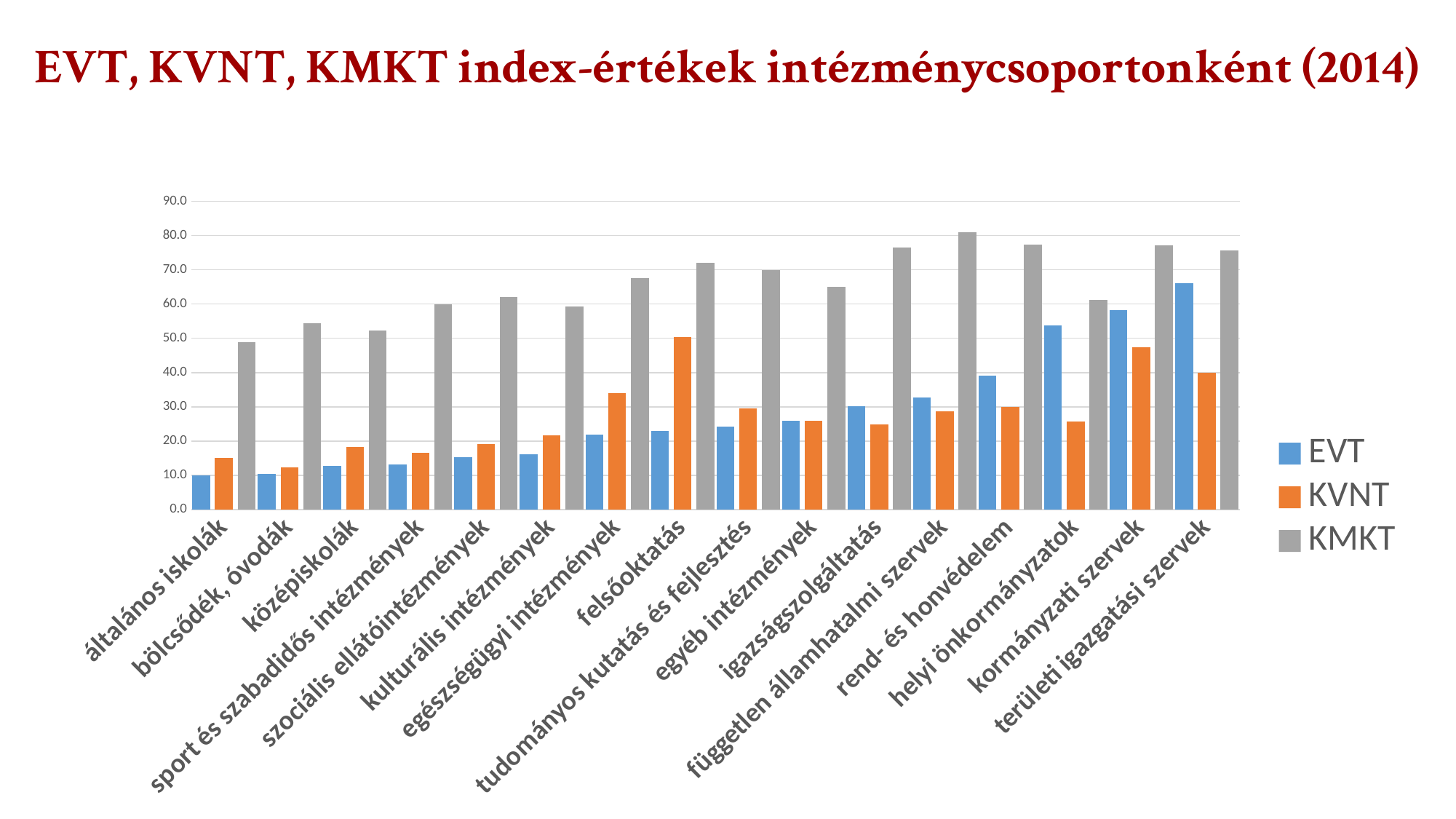

EVT, KVNT, KMKT index-értékek intézménycsoportonként (2014)

### Chart

| Category | EVT | KVNT | KMKT |
|---|---|---|---|
| általános iskolák | 10.053584905660387 | 15.073018867924528 | 48.77056603773587 |
| bölcsődék, óvodák | 10.317189542483668 | 12.344705882352946 | 54.34830065359479 |
| középiskolák | 12.700136986301377 | 18.264109589041084 | 52.32917808219179 |
| sport és szabadidős intézmények | 13.214166666666666 | 16.49249999999999 | 59.99333333333334 |
| szociális ellátóintézmények | 15.289729729729725 | 19.12527027027027 | 62.027162162162156 |
| kulturális intézmények | 16.128800000000005 | 21.69419999999999 | 59.35999999999999 |
| egészségügyi intézmények | 21.79188679245283 | 33.95490566037736 | 67.55 |
| felsőoktatás | 22.950434782608696 | 50.30565217391303 | 72.14217391304348 |
| tudományos kutatás és fejlesztés | 24.284999999999997 | 29.57416666666667 | 69.915 |
| egyéb intézmények | 25.92979166666667 | 25.901250000000005 | 65.08677083333332 |
| igazságszolgáltatás | 30.19307692307693 | 24.93846153846154 | 76.45615384615384 |
| független államhatalmi szervek | 32.738333333333344 | 28.706666666666667 | 81.09000000000003 |
| rend- és honvédelem | 39.155 | 30.04200000000001 | 77.42766666666667 |
| helyi önkormányzatok | 53.76447592067985 | 25.618356940509916 | 61.14774787535419 |
| kormányzati szervek | 58.30375 | 47.36749999999999 | 77.25374999999998 |
| területi igazgatási szervek | 66.00000000000001 | 40.03850000000001 | 75.68100000000001 |